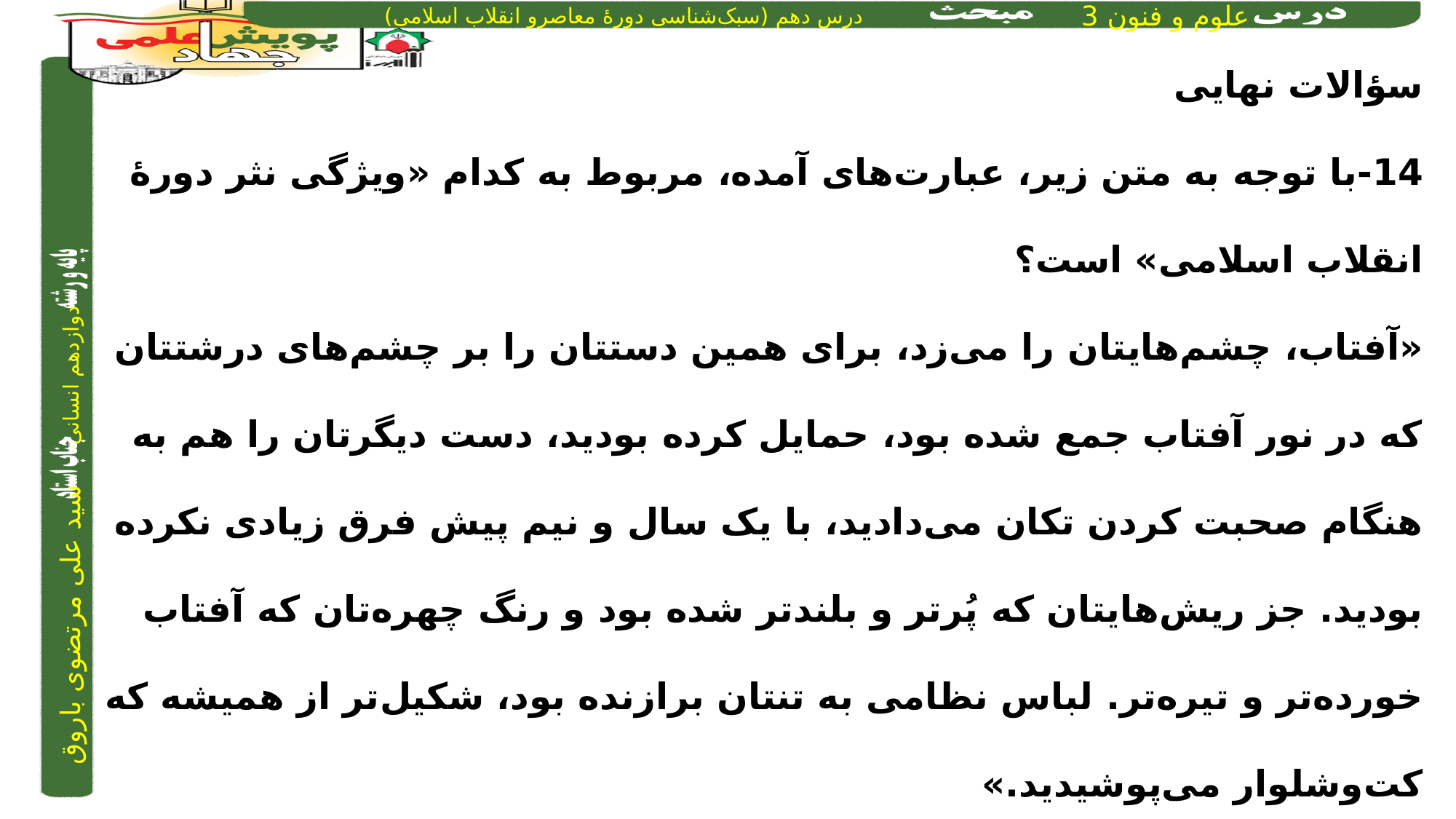

سؤالات نهایی
14-با توجه به متن زیر، عبارت‌های آمده، مربوط به کدام «ویژگی نثر دورۀ انقلاب اسلامی» است؟
«آفتاب، چشم‌هایتان را می‌زد، برای همین دستتان را بر چشم‌های درشتتان که در نور آفتاب جمع شده بود، حمایل کرده بودید، دست دیگرتان را هم به هنگام صحبت کردن تکان می‌دادید، با یک سال و نیم پیش فرق زیادی نکرده بودید. جز ریش‌هایتان که پُرتر و بلندتر شده بود و رنگ چهره‌تان که آفتاب خورده‌تر و تیره‌تر. لباس نظامی به تنتان برازنده بود، شکیل‌تر از همیشه که کت‌و‌شلوار می‌پوشیدید.»
الف) ساده‌نویسی که در دوره‌های پیش شروع شده بود، در این دوره نیز ادامه یافت.
ب) گرایش به برخی قالب‌های دیگر مانند خاطره، قطعۀ ادبی، سفرنامه، شرح حال رایج شد.
الف) زبانی		ب) ادبی